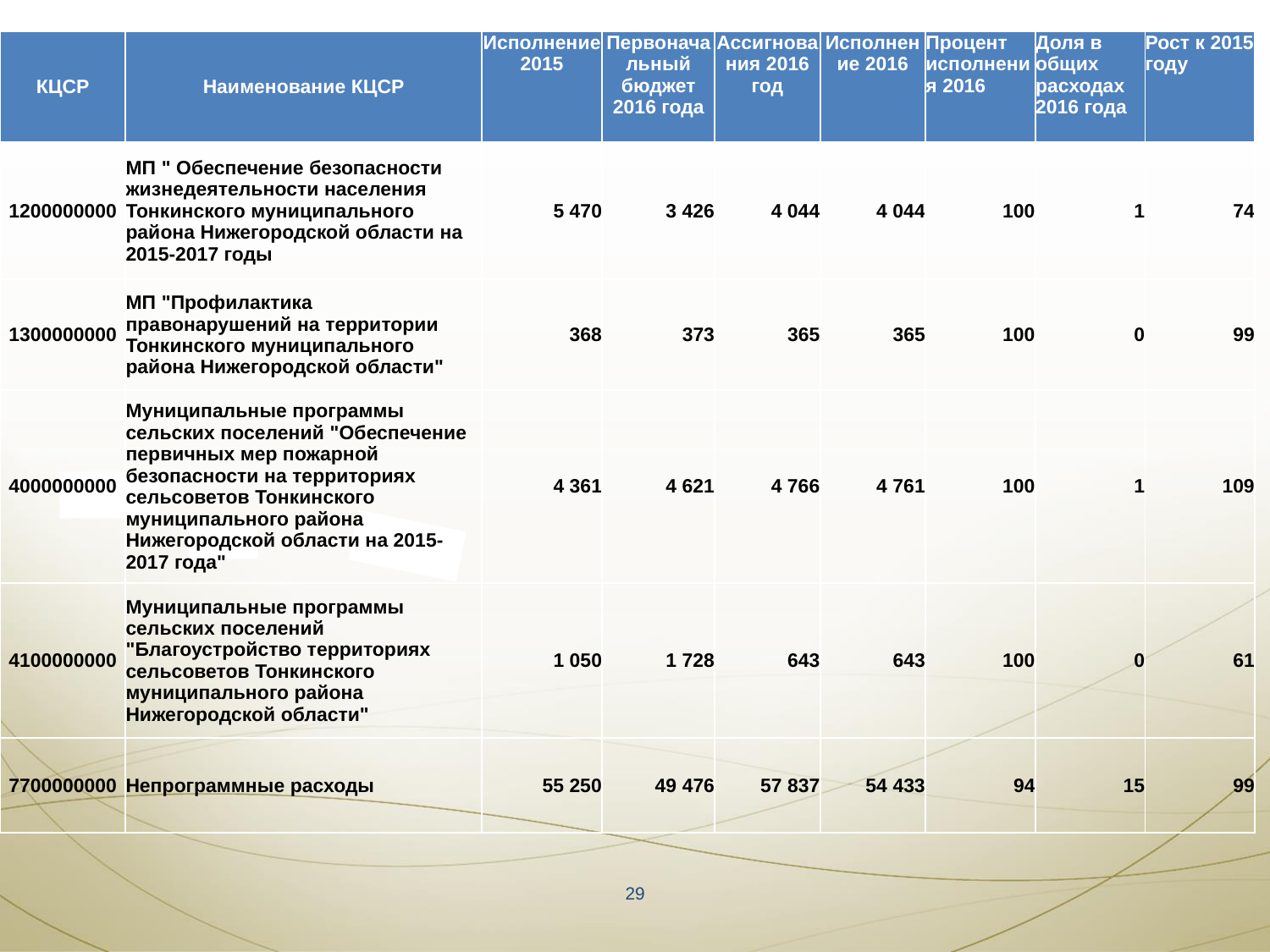

| КЦСР | Наименование КЦСР | Исполнение 2015 | Первоначальный бюджет 2016 года | Ассигнования 2016 год | Исполнение 2016 | Процент исполнения 2016 | Доля в общих расходах 2016 года | Рост к 2015 году |
| --- | --- | --- | --- | --- | --- | --- | --- | --- |
| 1200000000 | МП " Обеспечение безопасности жизнедеятельности населения Тонкинского муниципального района Нижегородской области на 2015-2017 годы | 5 470 | 3 426 | 4 044 | 4 044 | 100 | 1 | 74 |
| 1300000000 | МП "Профилактика правонарушений на территории Тонкинского муниципального района Нижегородской области" | 368 | 373 | 365 | 365 | 100 | 0 | 99 |
| 4000000000 | Муниципальные программы сельских поселений "Обеспечение первичных мер пожарной безопасности на территориях сельсоветов Тонкинского муниципального района Нижегородской области на 2015-2017 года" | 4 361 | 4 621 | 4 766 | 4 761 | 100 | 1 | 109 |
| 4100000000 | Муниципальные программы сельских поселений "Благоустройство территориях сельсоветов Тонкинского муниципального района Нижегородской области" | 1 050 | 1 728 | 643 | 643 | 100 | 0 | 61 |
| 7700000000 | Непрограммные расходы | 55 250 | 49 476 | 57 837 | 54 433 | 94 | 15 | 99 |

29